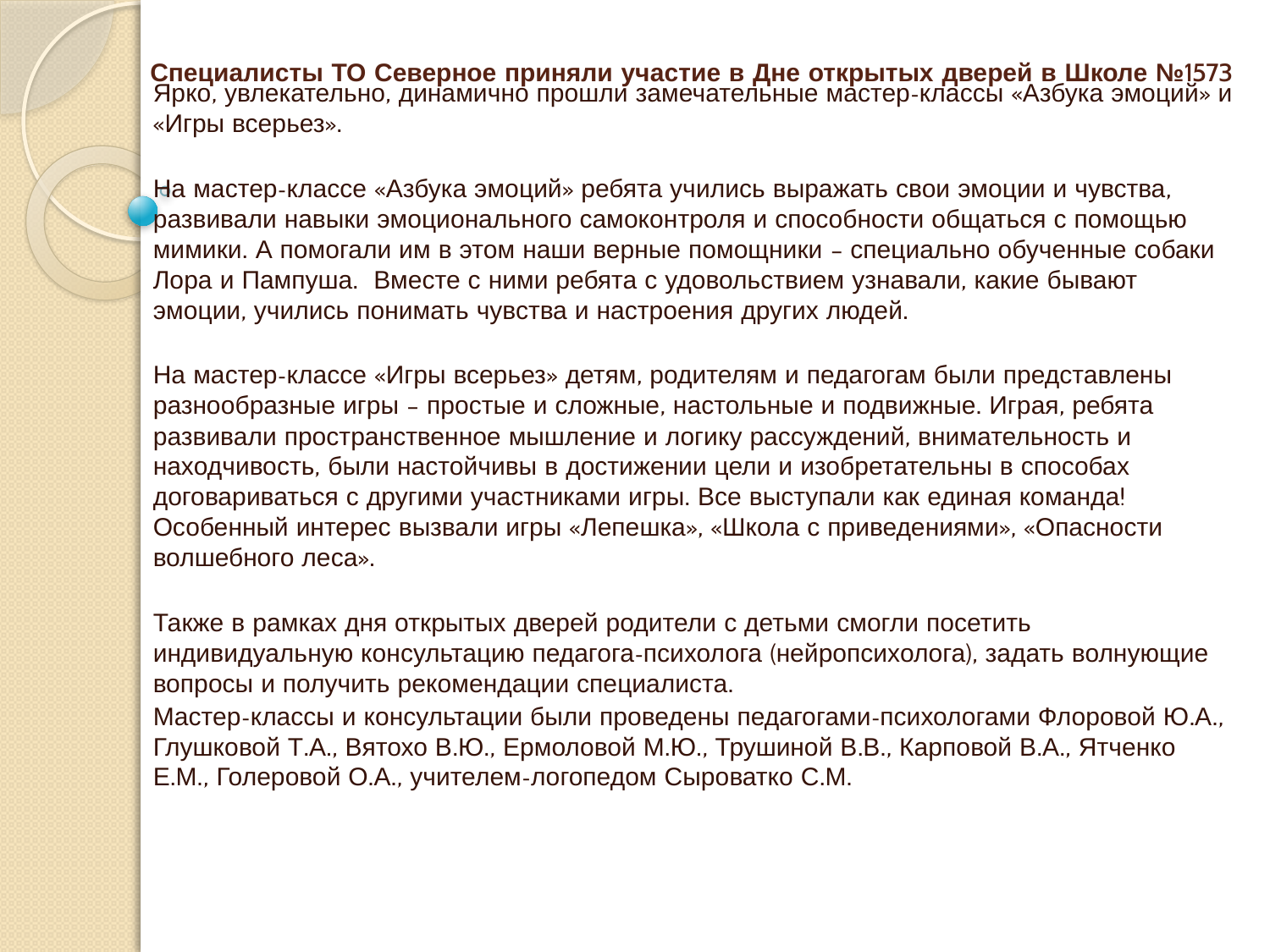

# Специалисты ТО Северное приняли участие в Дне открытых дверей в Школе №1573

Ярко, увлекательно, динамично прошли замечательные мастер-классы «Азбука эмоций» и «Игры всерьез».

На мастер-классе «Азбука эмоций» ребята учились выражать свои эмоции и чувства, развивали навыки эмоционального самоконтроля и способности общаться с помощью мимики. А помогали им в этом наши верные помощники – специально обученные собаки Лора и Пампуша.  Вместе с ними ребята с удовольствием узнавали, какие бывают эмоции, учились понимать чувства и настроения других людей.

На мастер-классе «Игры всерьез» детям, родителям и педагогам были представлены разнообразн​ые игры – простые и сложные, настольные и подвижные. Играя, ребята развивали пространственное мышление и логику рассуждений, внимательность и находчивость, были настойчивы в достижении цели и изобретательны в способах договариваться с другими участниками игры. Все выступали как единая команда! Особенный интерес вызвали игры «Лепешка», «Школа с приведениями», «Опасности волшебного леса».

Также в рамках дня открытых дверей родители с детьми смогли посетить индивидуальную консультацию педагога-психолога (нейропсихолога), задать волнующие вопросы и получить рекомендации специалиста.
Мастер-классы и консультации были проведены педагогами-психологами Флоровой Ю.А., Глушковой Т.А., Вятохо В.Ю., Ермоловой М.Ю., Трушиной В.В., Карповой В.А., Ятченко Е.М., Голеровой О.А., учителем-логопедом Сыроватко С.М.